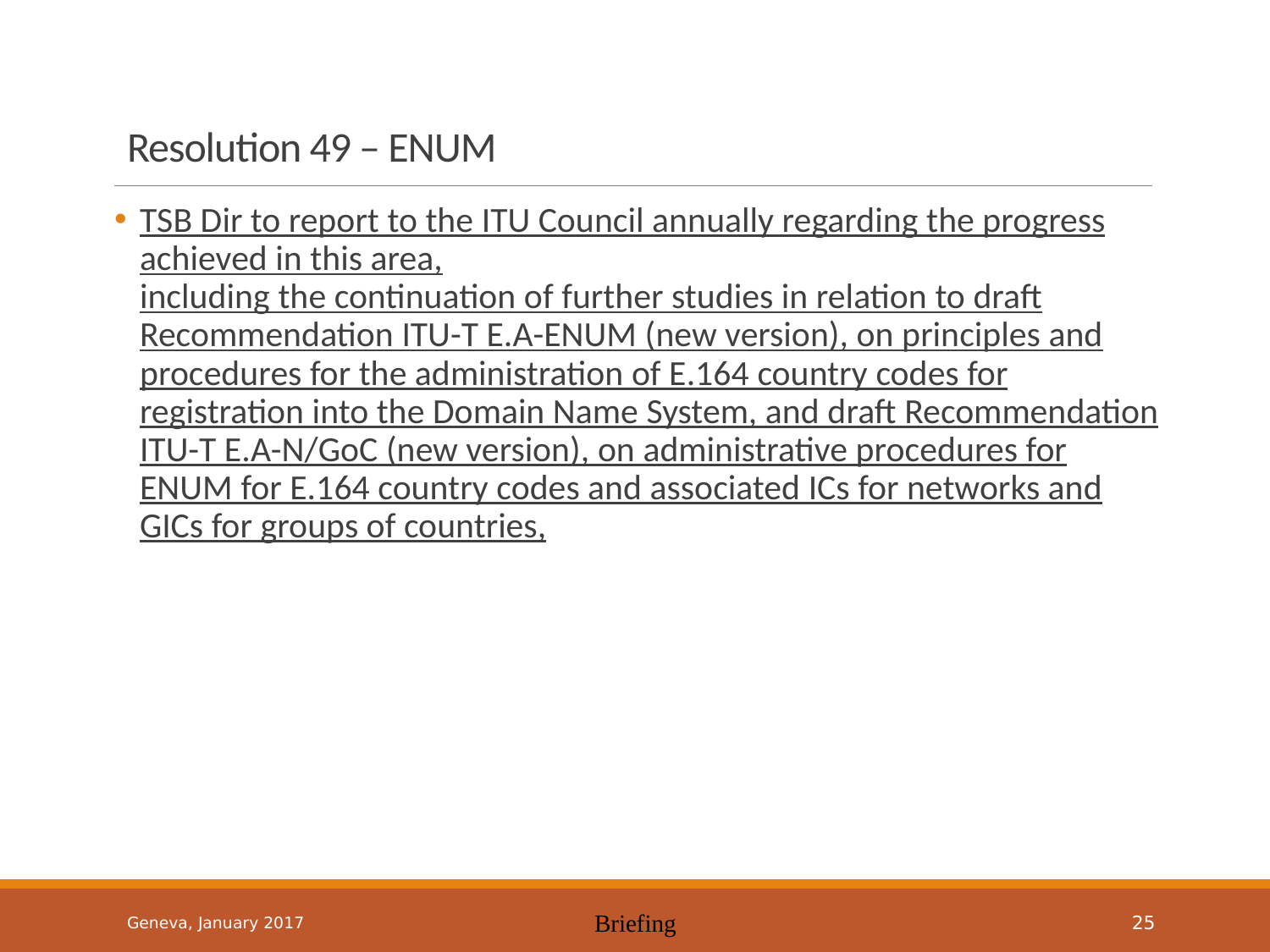

# Resolution 49 – ENUM
TSB Dir to report to the ITU Council annually regarding the progress achieved in this area,
including the continuation of further studies in relation to draft Recommendation ITU-T E.A-ENUM (new version), on principles and procedures for the administration of E.164 country codes for registration into the Domain Name System, and draft Recommendation ITU-T E.A-N/GoC (new version), on administrative procedures for ENUM for E.164 country codes and associated ICs for networks and GICs for groups of countries,

Geneva, January 2017
Briefing
25